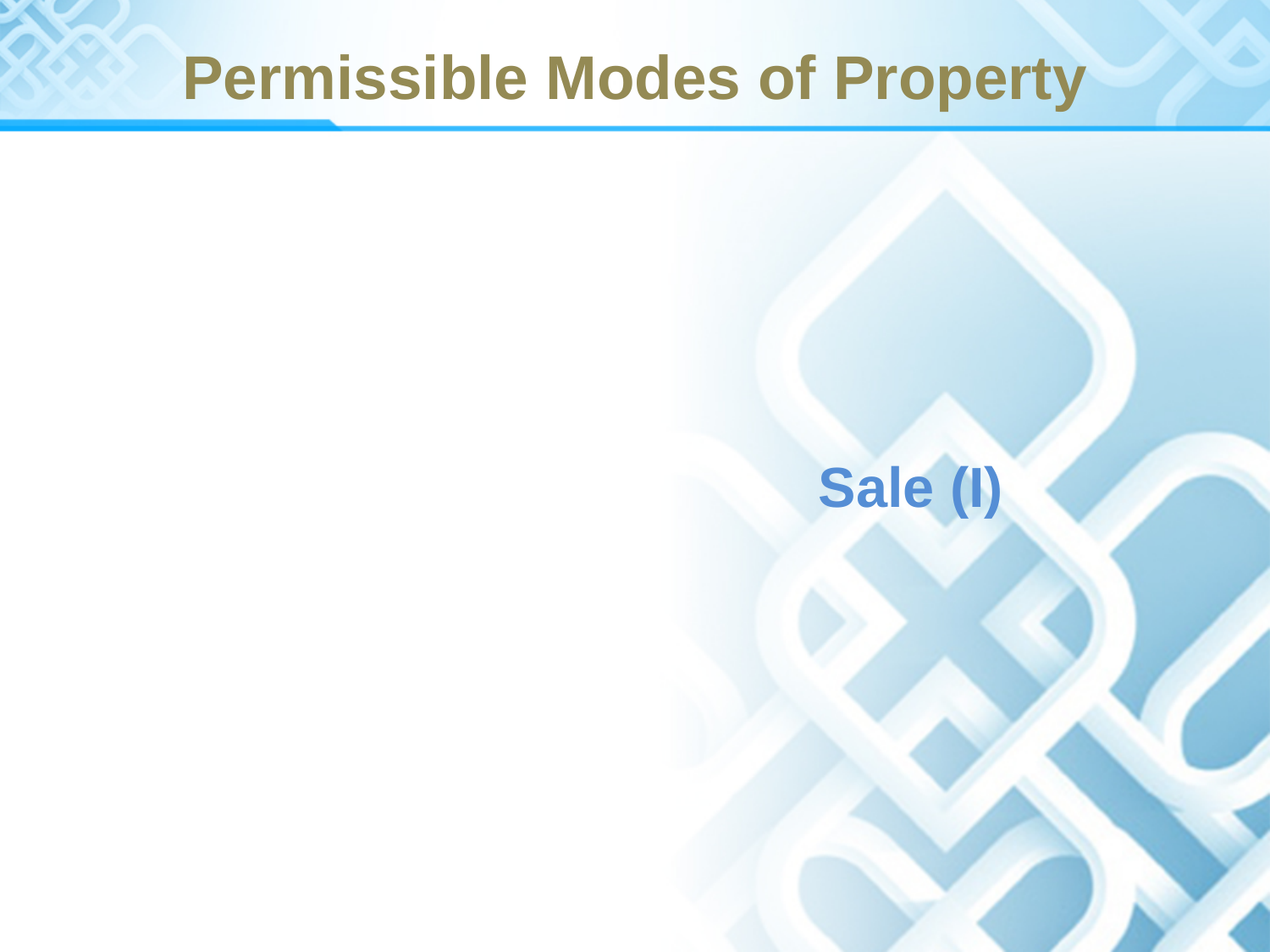

# Permissible Modes of Property
Sale (I)